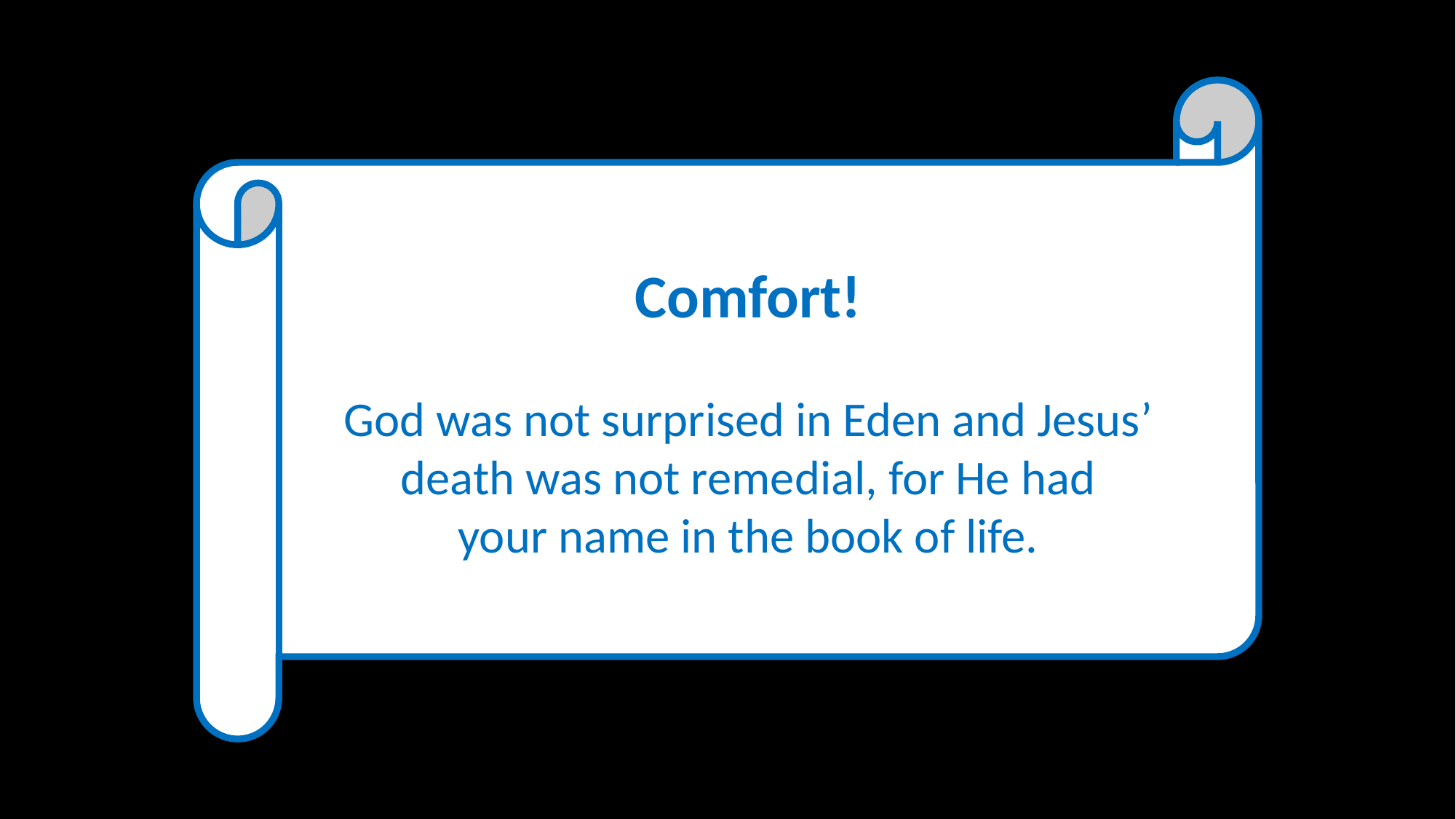

Comfort!

God was not surprised in Eden and Jesus’ death was not remedial, for He had
your name in the book of life.